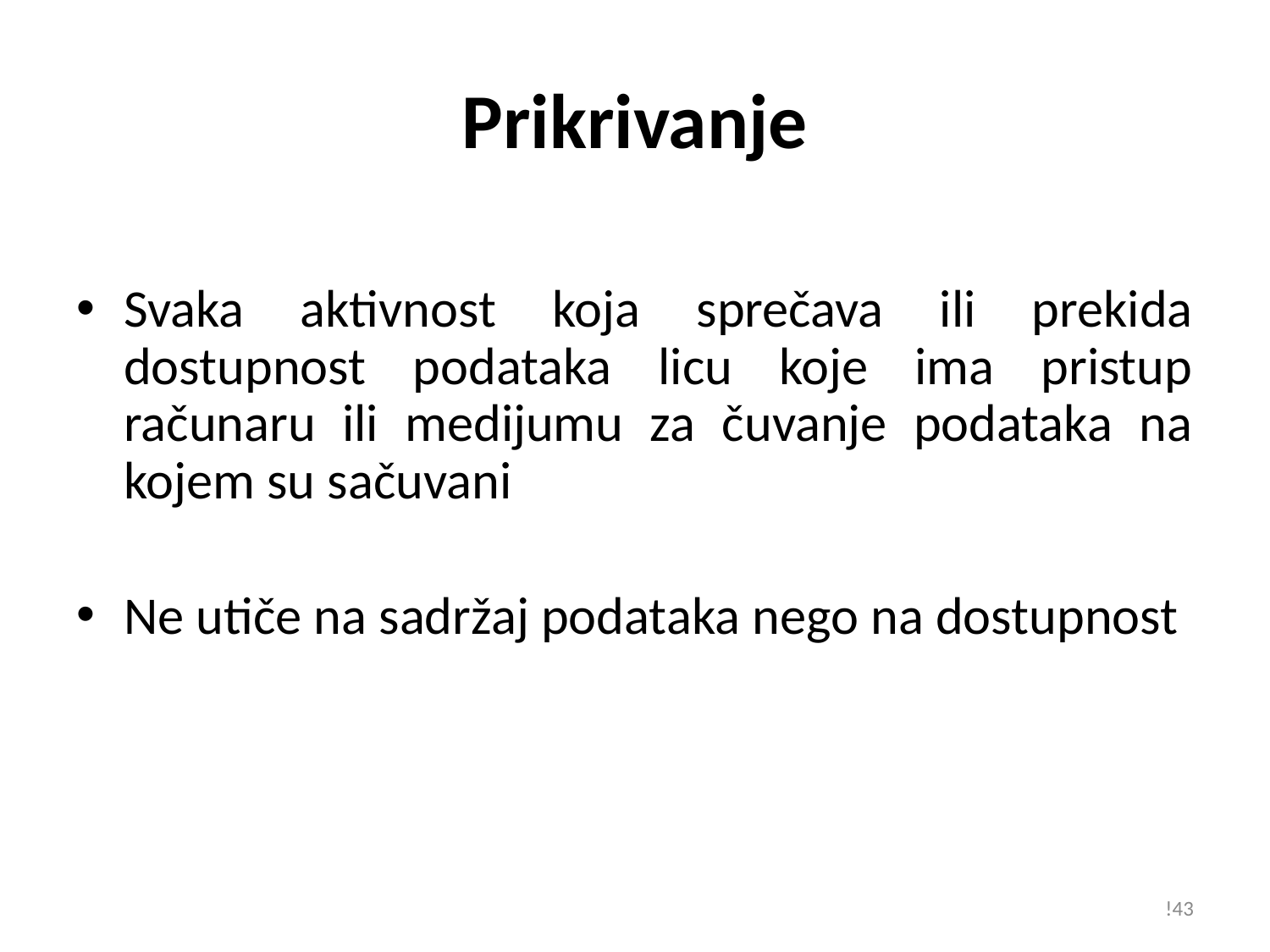

# Prikrivanje
Svaka aktivnost koja sprečava ili prekida dostupnost podataka licu koje ima pristup računaru ili medijumu za čuvanje podataka na kojem su sačuvani

Ne utiče na sadržaj podataka nego na dostupnost
!43